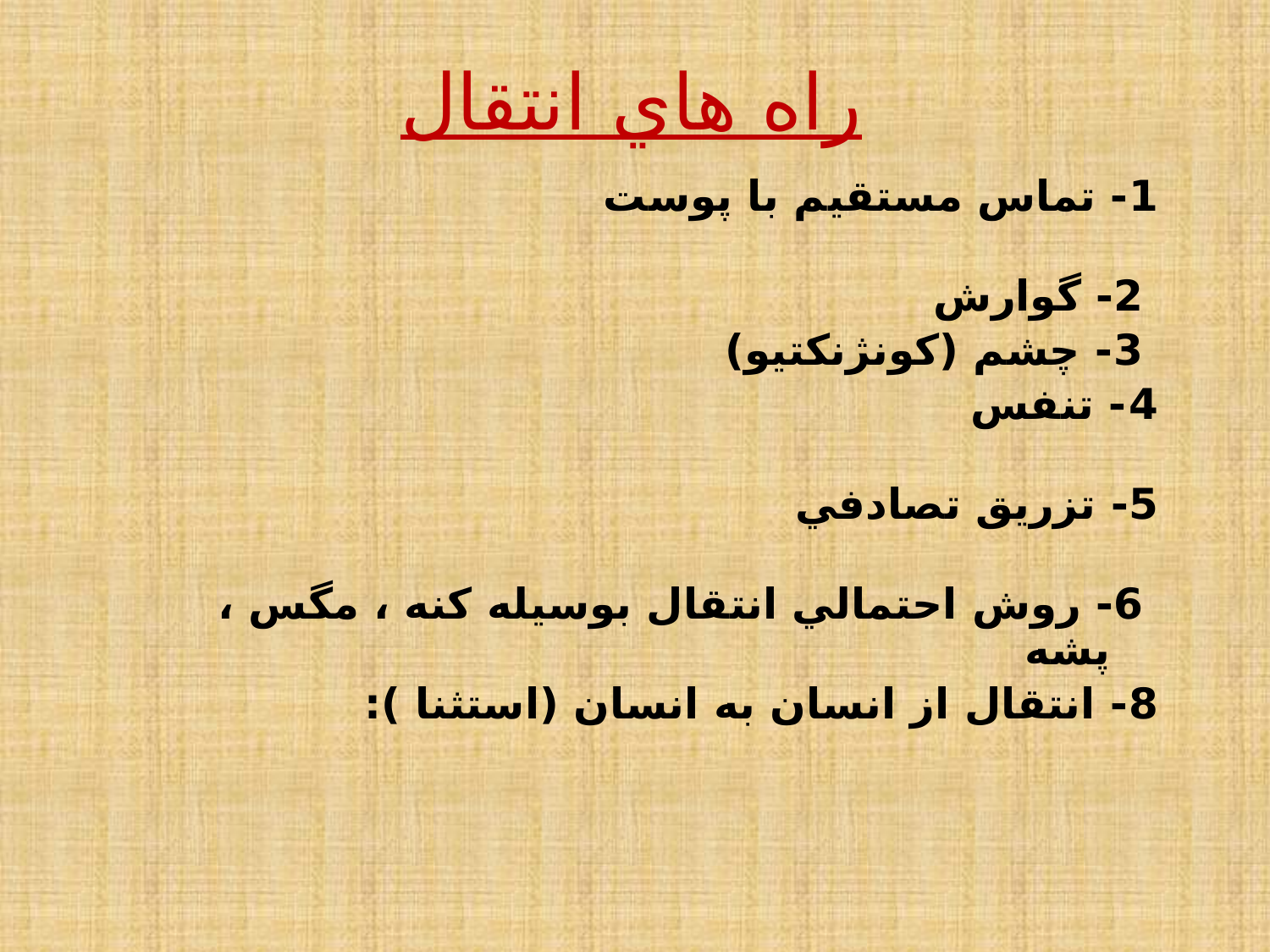

# راه هاي انتقال
1- تماس مستقيم با پوست
 2- گوارش
 3- چشم (کونژنکتيو)
4- تنفس
5- تزريق تصادفي
 6- روش احتمالي انتقال بوسيله کنه ، مگس ، پشه
8- انتقال از انسان به انسان (استثنا ):